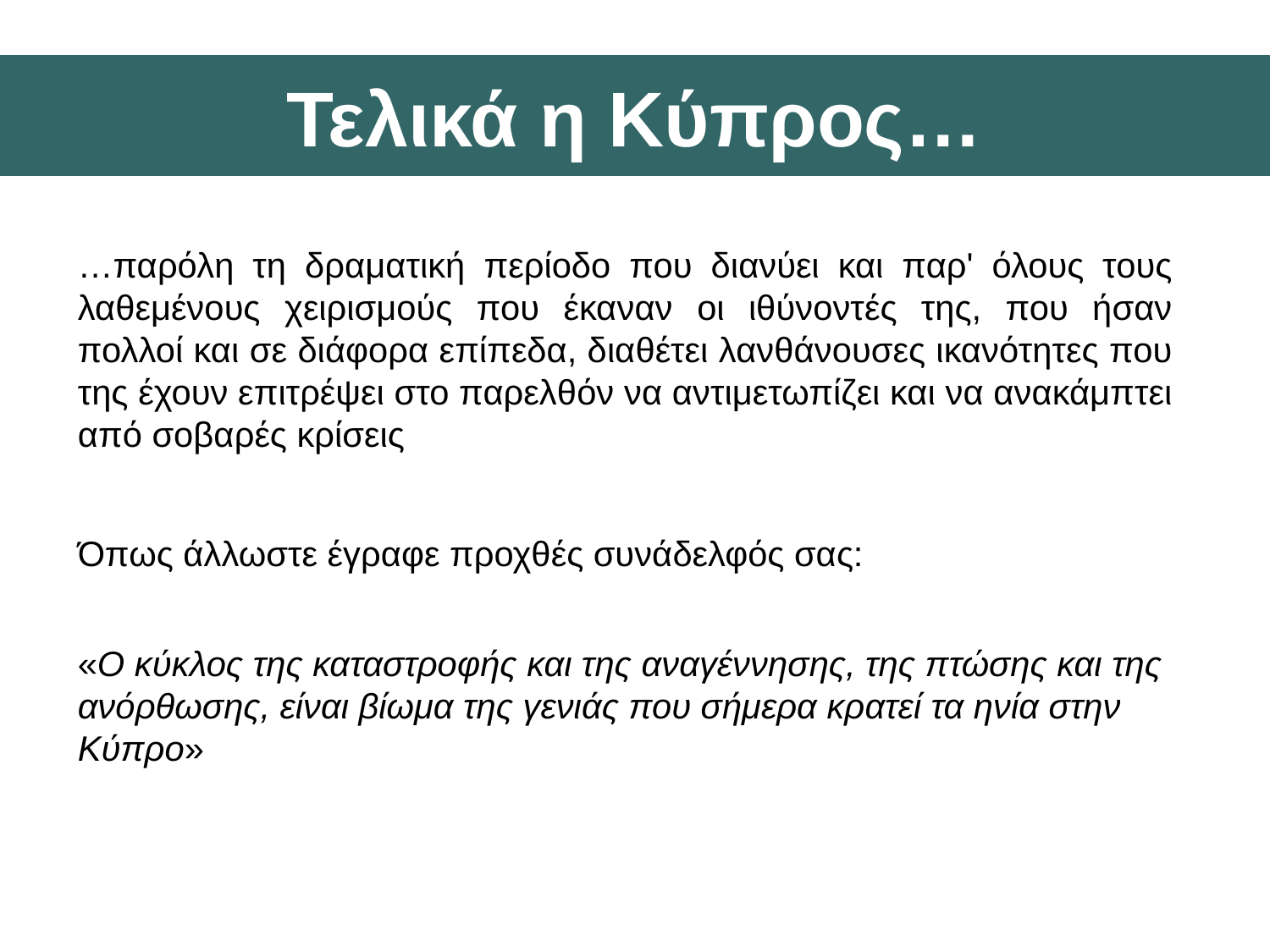

# Τελικά η Κύπρος…
…παρόλη τη δραματική περίοδο που διανύει και παρ' όλους τους λαθεμένους χειρισμούς που έκαναν οι ιθύνοντές της, που ήσαν πολλοί και σε διάφορα επίπεδα, διαθέτει λανθάνουσες ικανότητες που της έχουν επιτρέψει στο παρελθόν να αντιμετωπίζει και να ανακάμπτει από σοβαρές κρίσεις

Όπως άλλωστε έγραφε προχθές συνάδελφός σας:

«Ο κύκλος της καταστροφής και της αναγέννησης, της πτώσης και της ανόρθωσης, είναι βίωμα της γενιάς που σήμερα κρατεί τα ηνία στην Κύπρο»